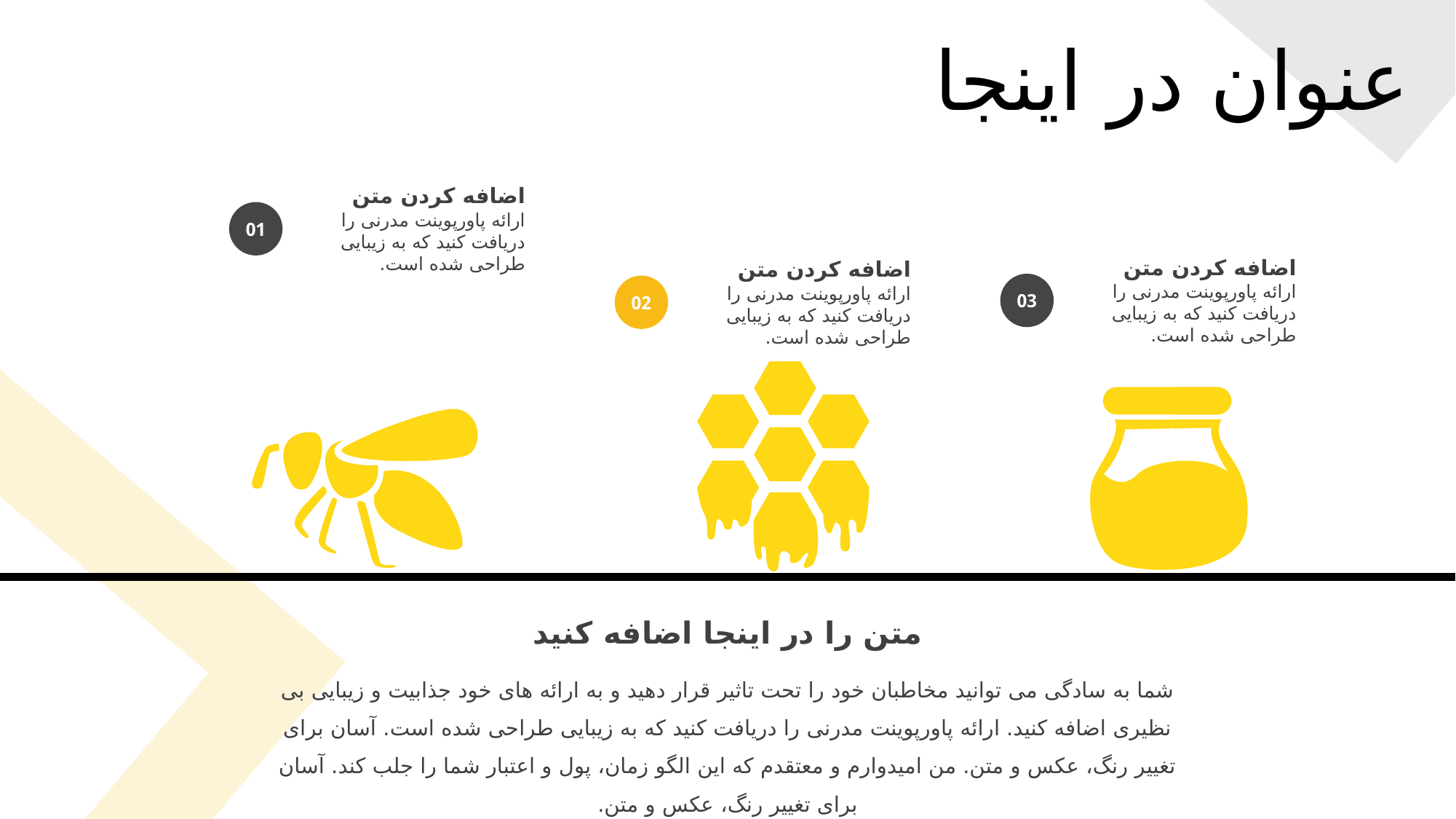

عنوان در اینجا
اضافه کردن متن
ارائه پاورپوینت مدرنی را دریافت کنید که به زیبایی طراحی شده است.

01
اضافه کردن متن
ارائه پاورپوینت مدرنی را دریافت کنید که به زیبایی طراحی شده است.
اضافه کردن متن
ارائه پاورپوینت مدرنی را دریافت کنید که به زیبایی طراحی شده است.

03
02

متن را در اینجا اضافه کنید
شما به سادگی می توانید مخاطبان خود را تحت تاثیر قرار دهید و به ارائه های خود جذابیت و زیبایی بی نظیری اضافه کنید. ارائه پاورپوینت مدرنی را دریافت کنید که به زیبایی طراحی شده است. آسان برای تغییر رنگ، عکس و متن. من امیدوارم و معتقدم که این الگو زمان، پول و اعتبار شما را جلب کند. آسان برای تغییر رنگ، عکس و متن.